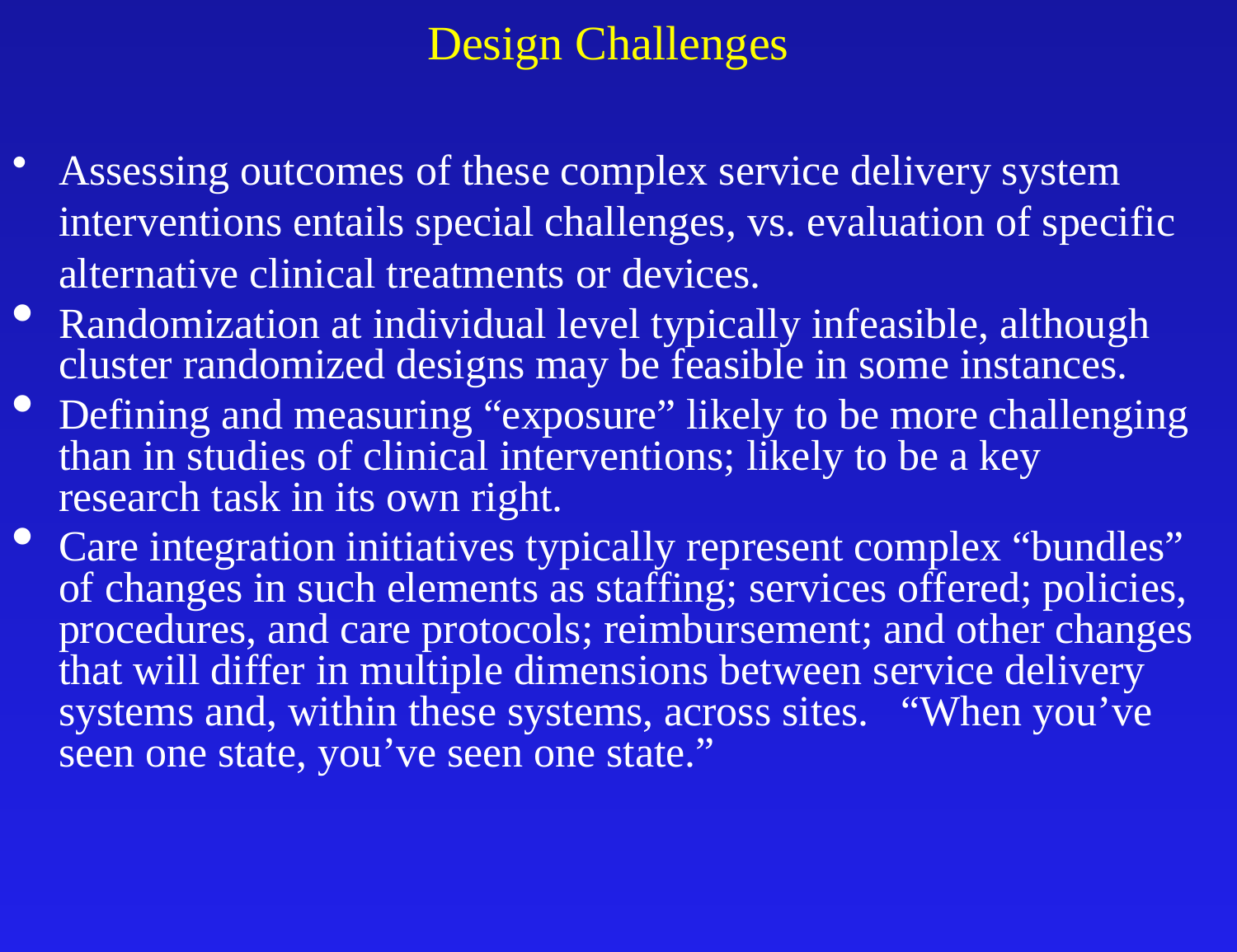

# Design Challenges
Assessing outcomes of these complex service delivery system interventions entails special challenges, vs. evaluation of specific alternative clinical treatments or devices.
Randomization at individual level typically infeasible, although cluster randomized designs may be feasible in some instances.
Defining and measuring “exposure” likely to be more challenging than in studies of clinical interventions; likely to be a key research task in its own right.
Care integration initiatives typically represent complex “bundles” of changes in such elements as staffing; services offered; policies, procedures, and care protocols; reimbursement; and other changes that will differ in multiple dimensions between service delivery systems and, within these systems, across sites.   “When you’ve seen one state, you’ve seen one state.”